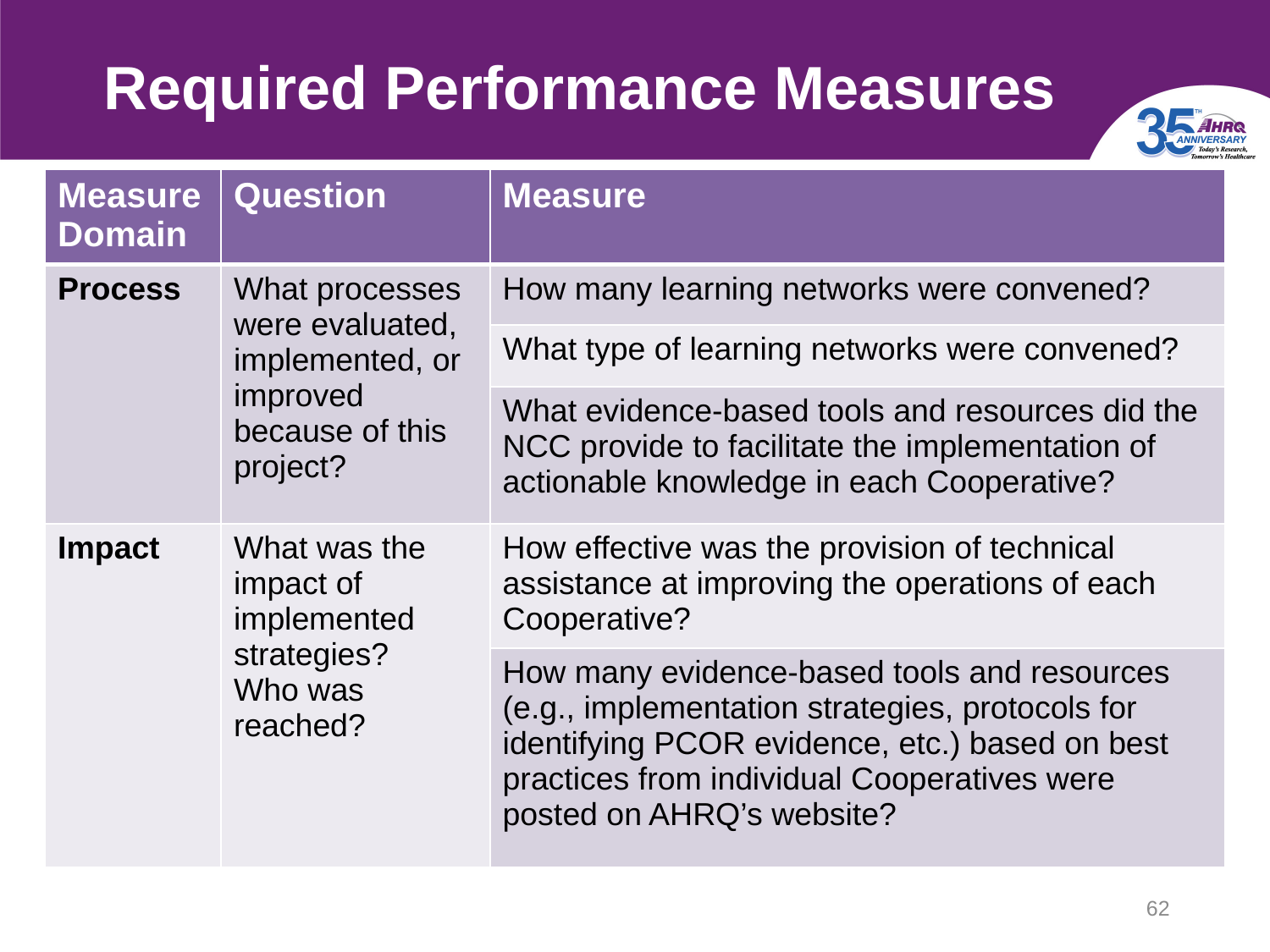

# Required Performance Measures
| Measure Domain | Question | Measure |
| --- | --- | --- |
| Process | What processes were evaluated, implemented, or improved because of this project? | How many learning networks were convened? |
|  |  | What type of learning networks were convened? |
|  |  | What evidence-based tools and resources did the NCC provide to facilitate the implementation of actionable knowledge in each Cooperative? |
| Impact | What was the impact of implemented strategies? Who was reached? | How effective was the provision of technical assistance at improving the operations of each Cooperative? |
|  |  | How many evidence-based tools and resources (e.g., implementation strategies, protocols for identifying PCOR evidence, etc.) based on best practices from individual Cooperatives were posted on AHRQ’s website? |
62